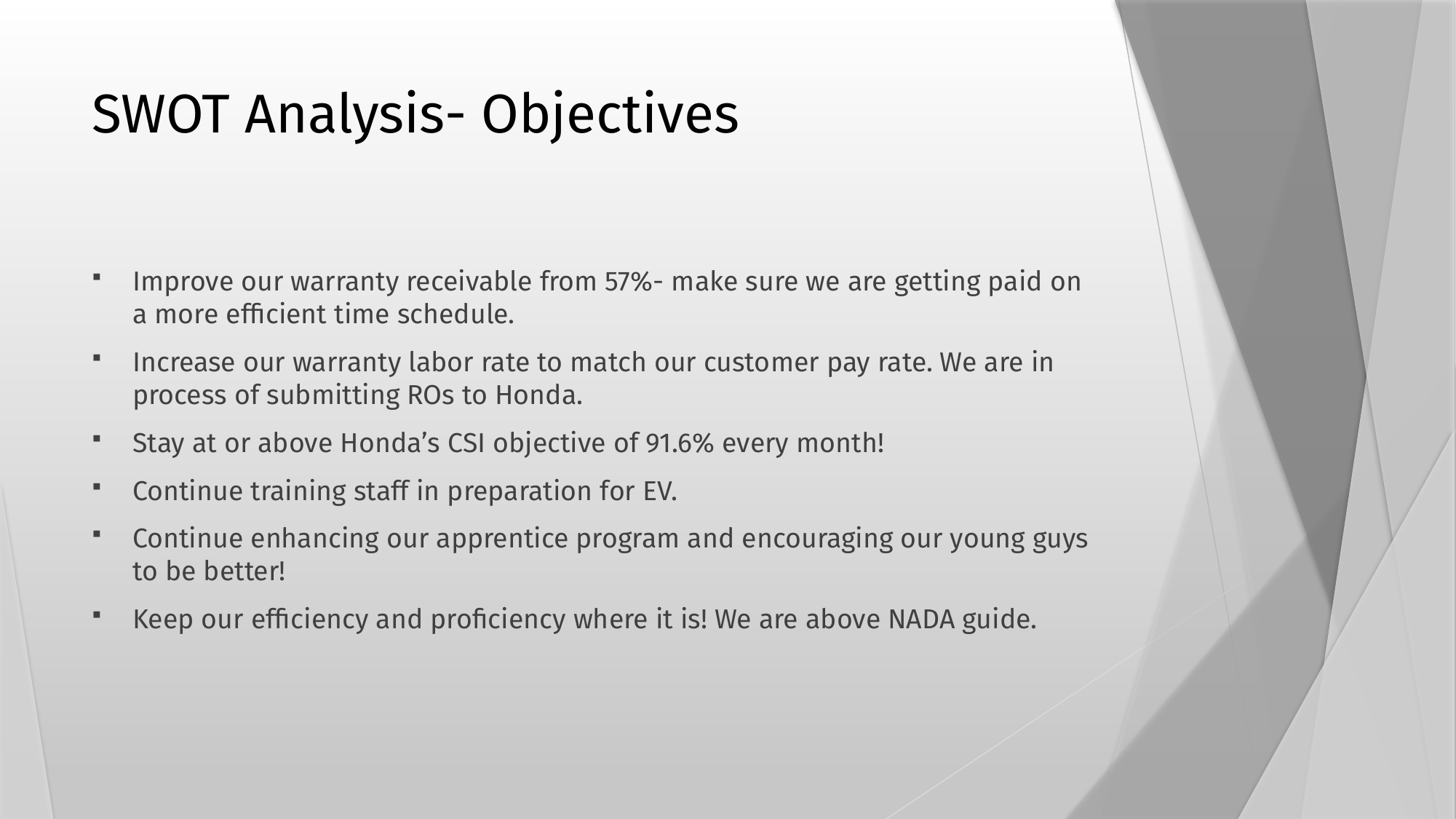

# SWOT Analysis- Objectives
Improve our warranty receivable from 57%- make sure we are getting paid on a more efficient time schedule.
Increase our warranty labor rate to match our customer pay rate. We are in process of submitting ROs to Honda.
Stay at or above Honda’s CSI objective of 91.6% every month!
Continue training staff in preparation for EV.
Continue enhancing our apprentice program and encouraging our young guys to be better!
Keep our efficiency and proficiency where it is! We are above NADA guide.